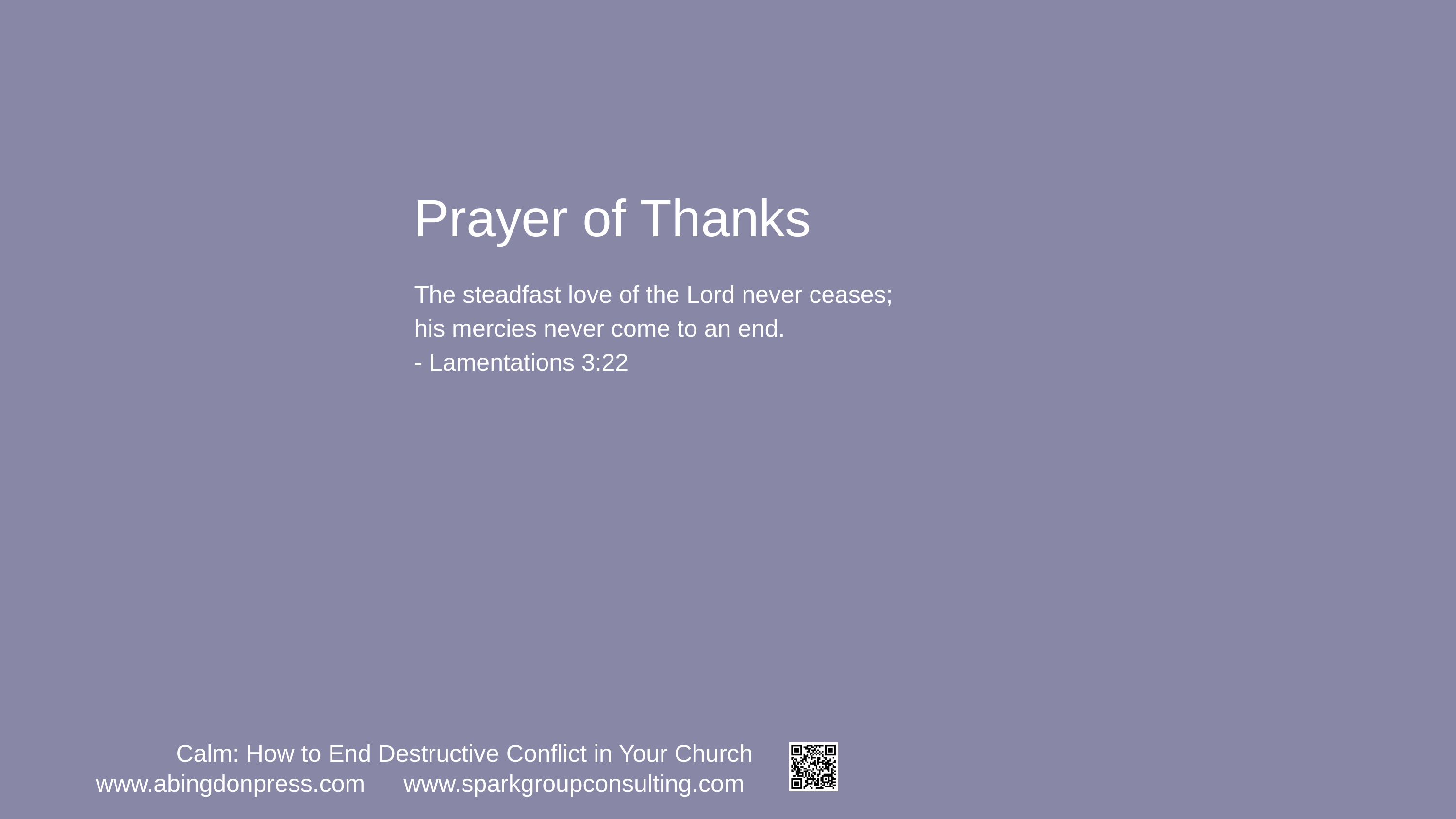

Prayer of Thanks
The steadfast love of the Lord never ceases;
his mercies never come to an end.
- Lamentations 3:22
Calm: How to End Destructive Conflict in Your Church

www.abingdonpress.com
www.sparkgroupconsulting.com